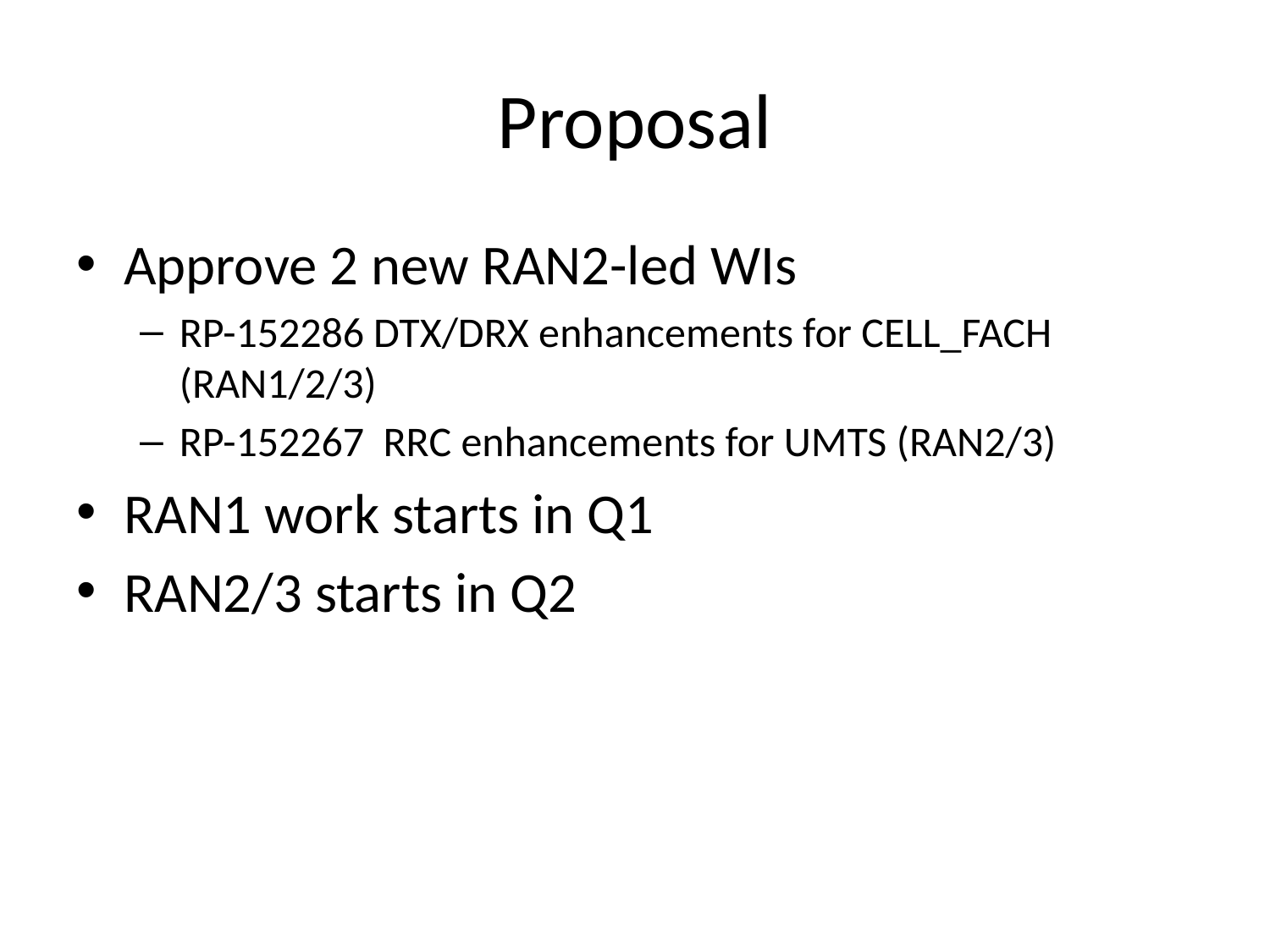

# Proposal
Approve 2 new RAN2-led WIs
RP-152286 DTX/DRX enhancements for CELL_FACH (RAN1/2/3)
RP-152267  RRC enhancements for UMTS (RAN2/3)
RAN1 work starts in Q1
RAN2/3 starts in Q2